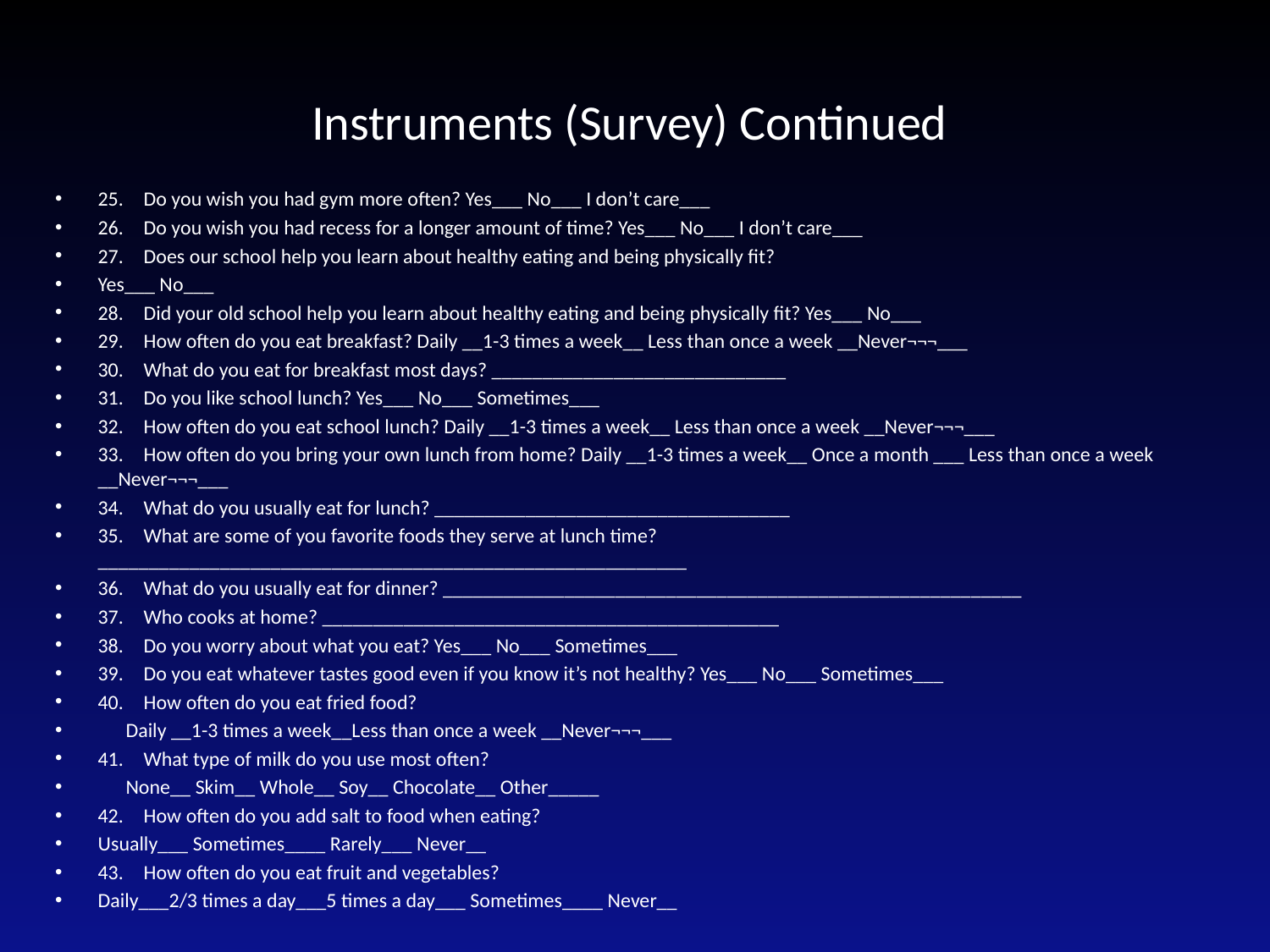

Instruments (Survey) Continued
25.	Do you wish you had gym more often? Yes___ No___ I don’t care___
26.	Do you wish you had recess for a longer amount of time? Yes___ No___ I don’t care___
27.	Does our school help you learn about healthy eating and being physically fit?
Yes___ No___
28.	Did your old school help you learn about healthy eating and being physically fit? Yes___ No___
29.	How often do you eat breakfast? Daily __1-3 times a week__ Less than once a week __Never¬¬¬___
30.	What do you eat for breakfast most days? _____________________________
31.	Do you like school lunch? Yes___ No___ Sometimes___
32.	How often do you eat school lunch? Daily __1-3 times a week__ Less than once a week __Never¬¬¬___
33.	How often do you bring your own lunch from home? Daily __1-3 times a week__ Once a month ___ Less than once a week __Never¬¬¬___
34.	What do you usually eat for lunch? ___________________________________
35.	What are some of you favorite foods they serve at lunch time? __________________________________________________________
36.	What do you usually eat for dinner? _________________________________________________________
37.	Who cooks at home? _____________________________________________
38.	Do you worry about what you eat? Yes___ No___ Sometimes___
39.	Do you eat whatever tastes good even if you know it’s not healthy? Yes___ No___ Sometimes___
40.	How often do you eat fried food?
      Daily __1-3 times a week__Less than once a week __Never¬¬¬___
41.	What type of milk do you use most often?
      None__ Skim__ Whole__ Soy__ Chocolate__ Other_____
42.	How often do you add salt to food when eating?
Usually___ Sometimes____ Rarely___ Never__
43.	How often do you eat fruit and vegetables?
Daily___2/3 times a day___5 times a day___ Sometimes____ Never__